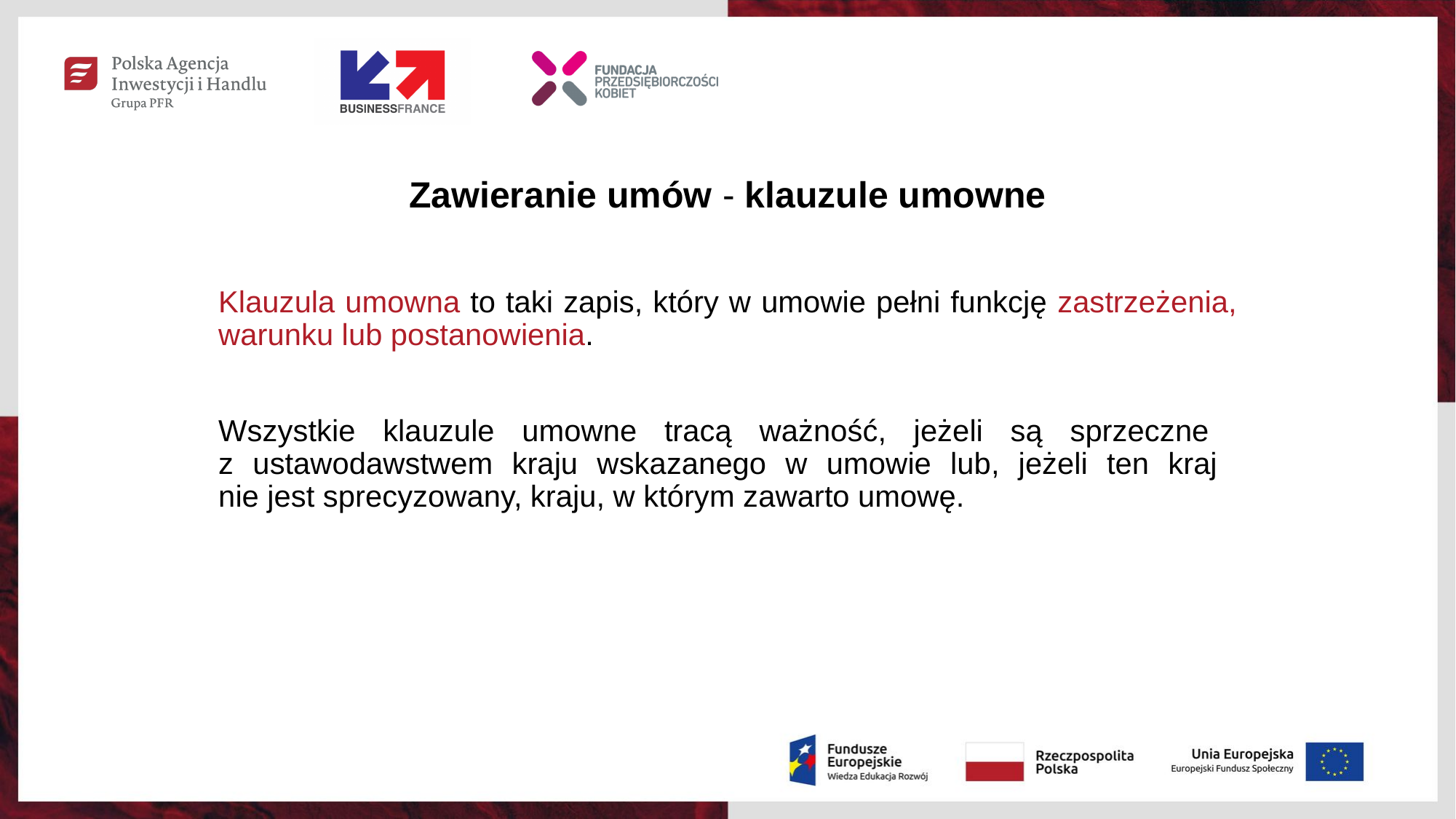

Zawieranie umów - klauzule umowne
Klauzula umowna to taki zapis, który w umowie pełni funkcję zastrzeżenia, warunku lub postanowienia.

Wszystkie klauzule umowne tracą ważność, jeżeli są sprzeczne
z ustawodawstwem kraju wskazanego w umowie lub, jeżeli ten kraj
nie jest sprecyzowany, kraju, w którym zawarto umowę.